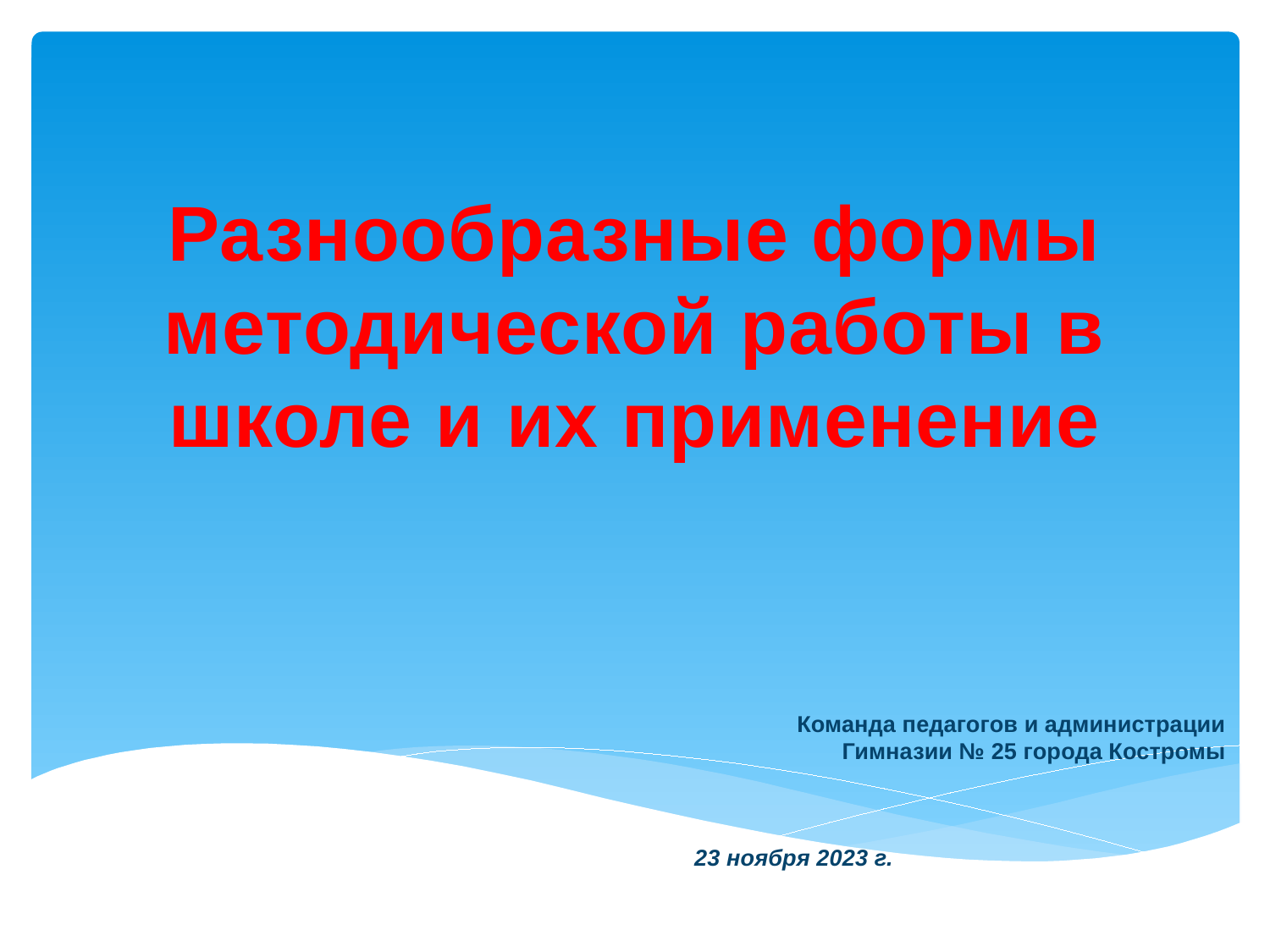

# Разнообразные формы методической работы в школе и их применение
Команда педагогов и администрации
Гимназии № 25 города Костромы

23 ноября 2023 г.